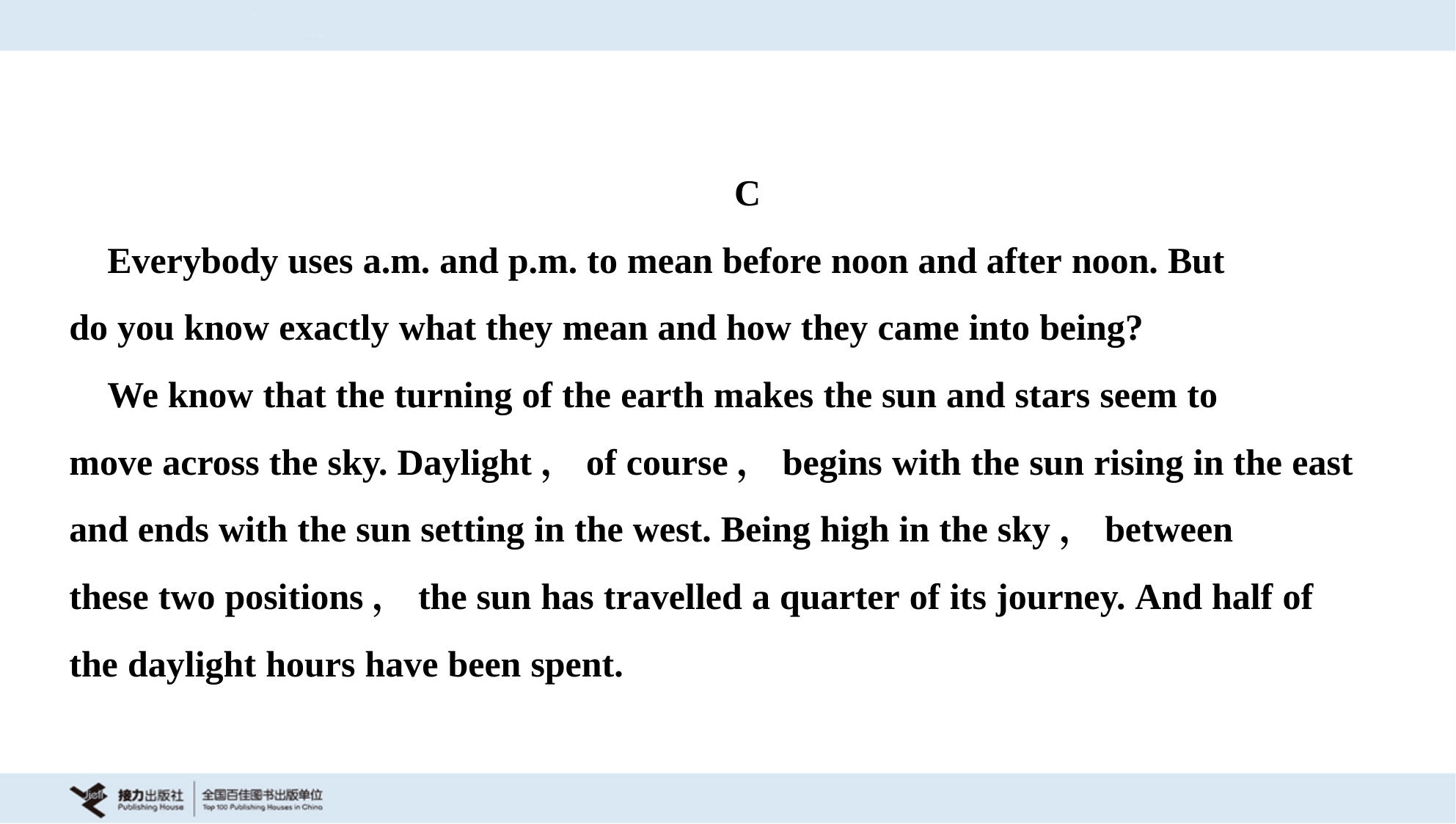

C
    Everybody uses a.m. and p.m. to mean before noon and after noon. But
do you know exactly what they mean and how they came into being?
    We know that the turning of the earth makes the sun and stars seem to
move across the sky. Daylight，of course，begins with the sun rising in the east
and ends with the sun setting in the west. Being high in the sky，between
these two positions，the sun has travelled a quarter of its journey. And half of
the daylight hours have been spent.